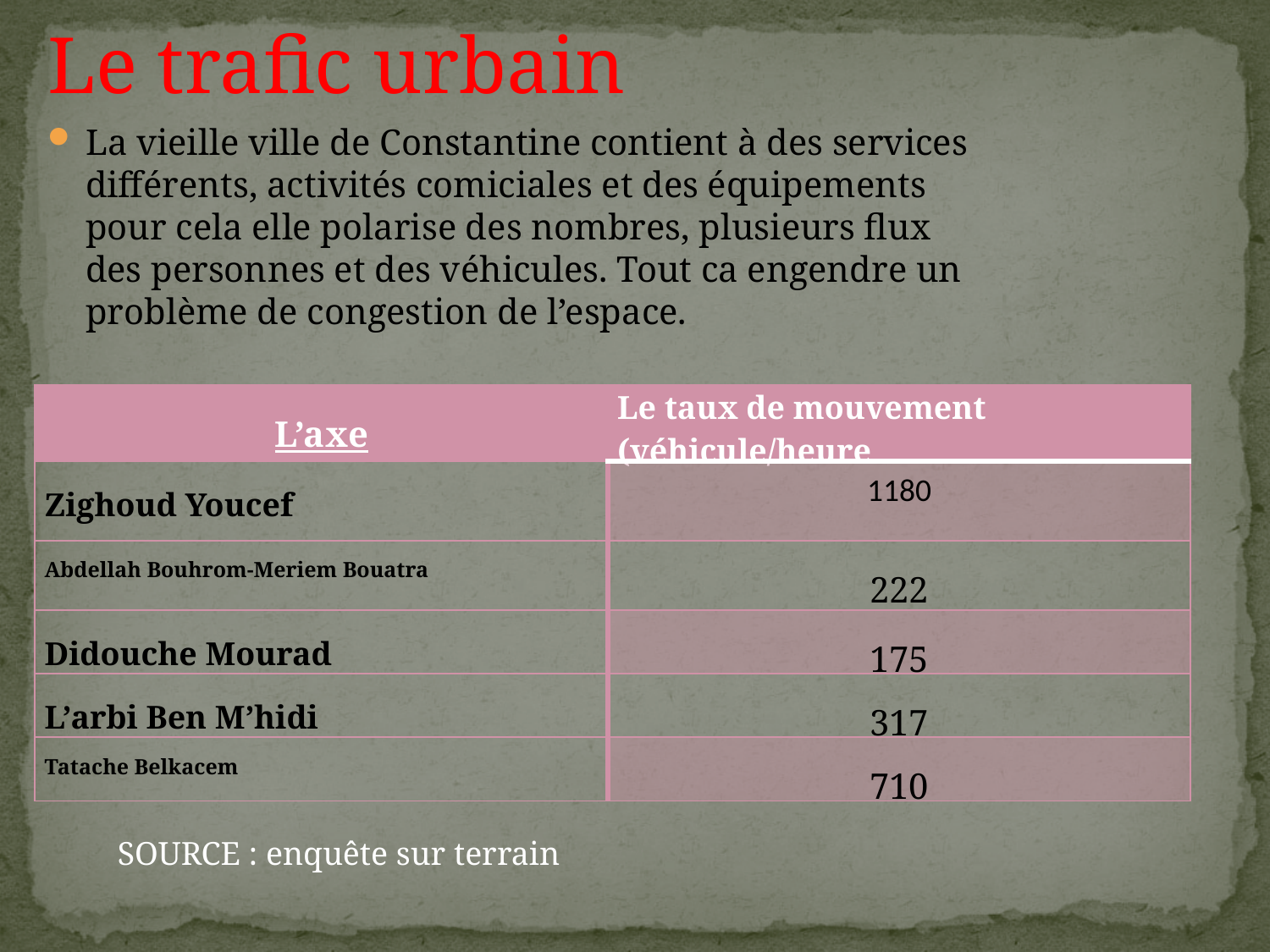

Le trafic urbain
La vieille ville de Constantine contient à des services différents, activités comiciales et des équipements pour cela elle polarise des nombres, plusieurs flux  des personnes et des véhicules. Tout ca engendre un problème de congestion de l’espace.
| L’axe | Le taux de mouvement (véhicule/heure |
| --- | --- |
| Zighoud Youcef | 1180 |
| Abdellah Bouhrom-Meriem Bouatra | 222 |
| Didouche Mourad | 175 |
| L’arbi Ben M’hidi | 317 |
| Tatache Belkacem | 710 |
SOURCE : enquête sur terrain